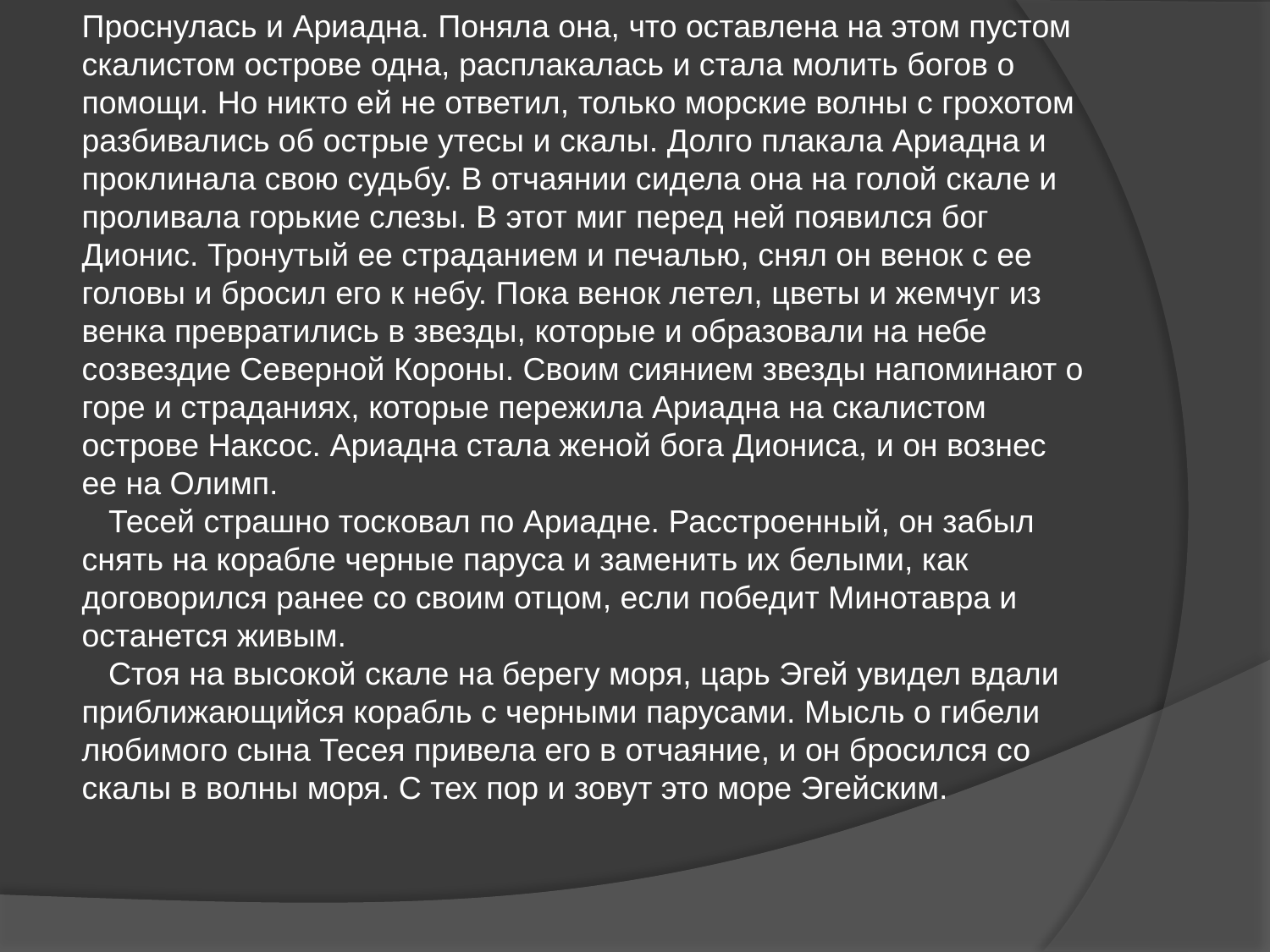

Проснулась и Ариадна. Поняла она, что оставлена на этом пустом скалистом острове одна, расплакалась и стала молить богов о помощи. Но никто ей не ответил, только морские волны с грохотом разбивались об острые утесы и скалы. Долго плакала Ариадна и проклинала свою судьбу. В отчаянии сидела она на голой скале и проливала горькие слезы. В этот миг перед ней появился бог Дионис. Тронутый ее страданием и печалью, снял он венок с ее головы и бросил его к небу. Пока венок летел, цветы и жемчуг из венка превратились в звезды, которые и образовали на небе созвездие Северной Короны. Своим сиянием звезды напоминают о горе и страданиях, которые пережила Ариадна на скалистом острове Наксос. Ариадна стала женой бога Диониса, и он вознес ее на Олимп.
   Тесей страшно тосковал по Ариадне. Расстроенный, он забыл снять на корабле черные паруса и заменить их белыми, как договорился ранее со своим отцом, если победит Минотавра и останется живым.
   Стоя на высокой скале на берегу моря, царь Эгей увидел вдали приближающийся корабль с черными парусами. Мысль о гибели любимого сына Тесея привела его в отчаяние, и он бросился со скалы в волны моря. С тех пор и зовут это море Эгейским.